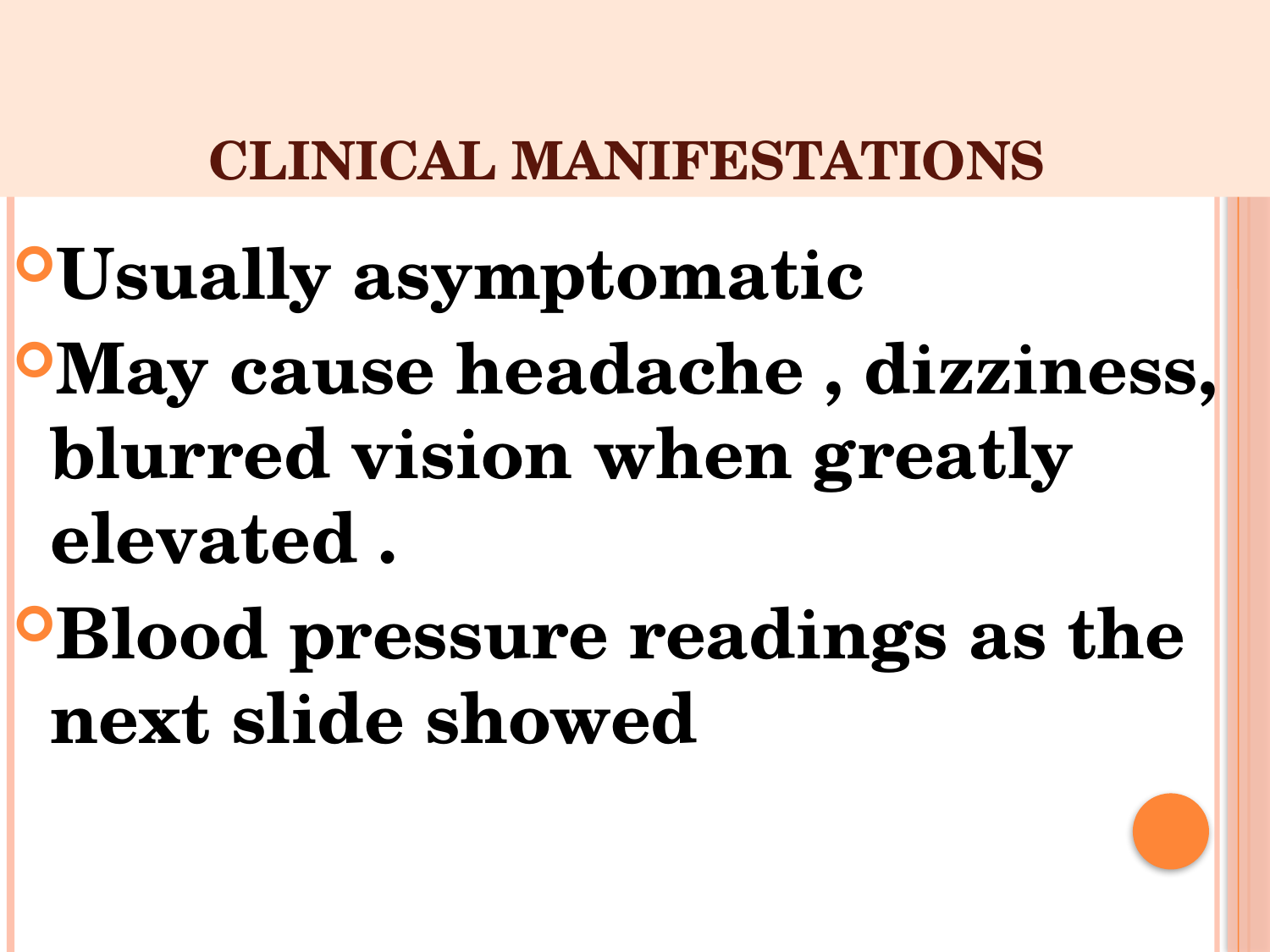

# Clinical Manifestations
Usually asymptomatic
May cause headache , dizziness, blurred vision when greatly elevated .
Blood pressure readings as the next slide showed